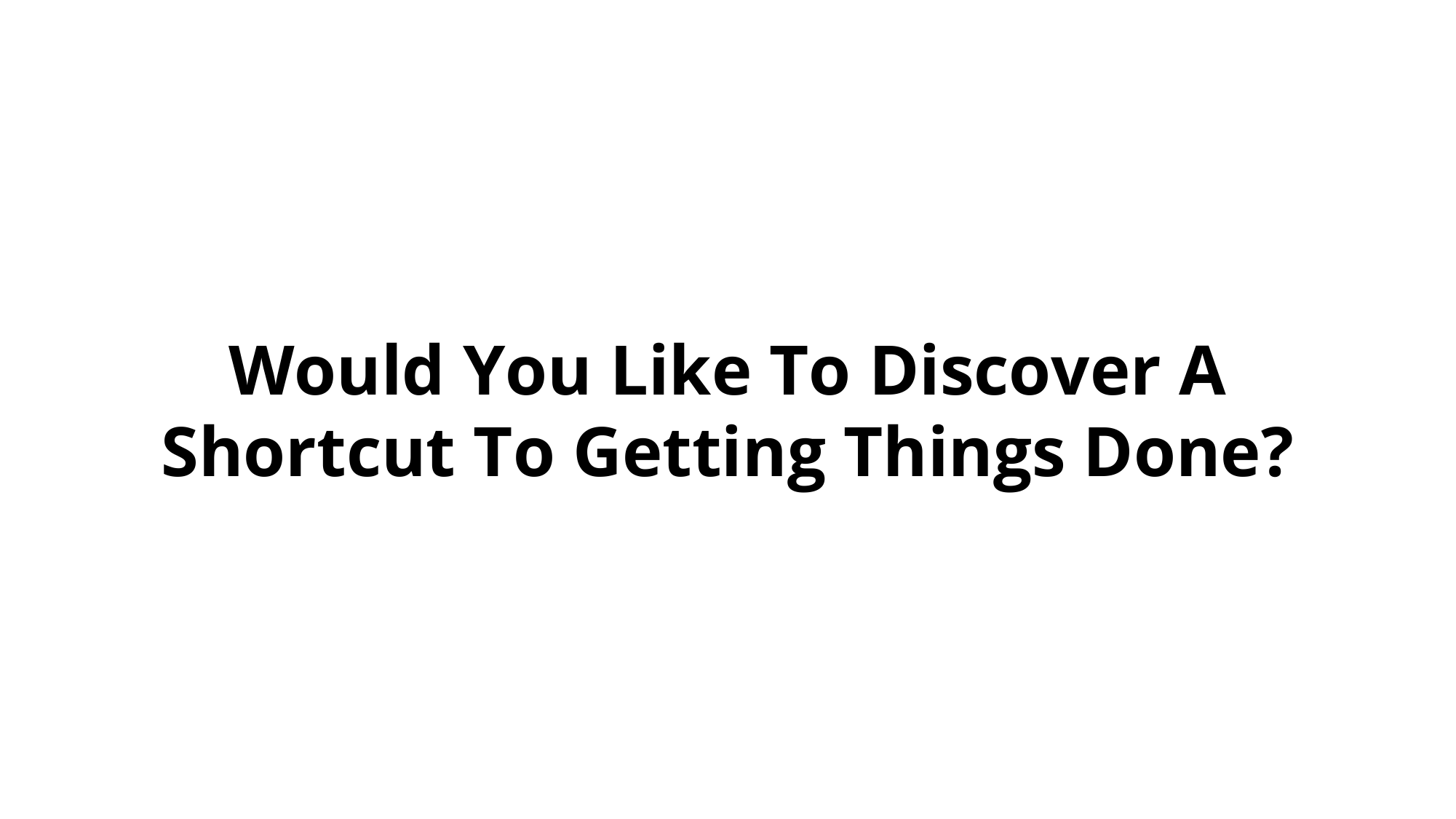

Would You Like To Discover A Shortcut To Getting Things Done?